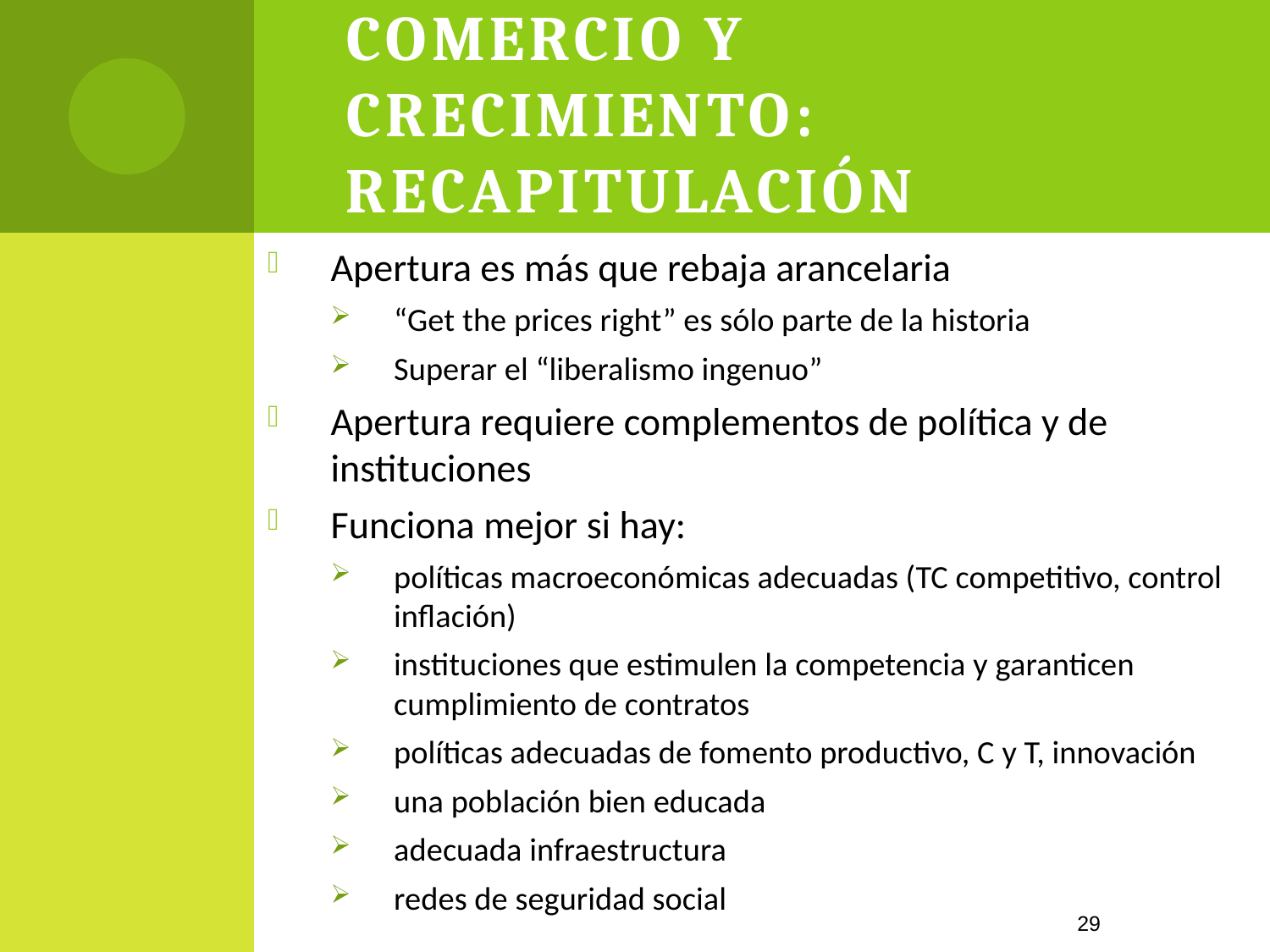

# Comercio y crecimiento: recapitulación
Apertura es más que rebaja arancelaria
“Get the prices right” es sólo parte de la historia
Superar el “liberalismo ingenuo”
Apertura requiere complementos de política y de instituciones
Funciona mejor si hay:
políticas macroeconómicas adecuadas (TC competitivo, control inflación)
instituciones que estimulen la competencia y garanticen cumplimiento de contratos
políticas adecuadas de fomento productivo, C y T, innovación
una población bien educada
adecuada infraestructura
redes de seguridad social
29